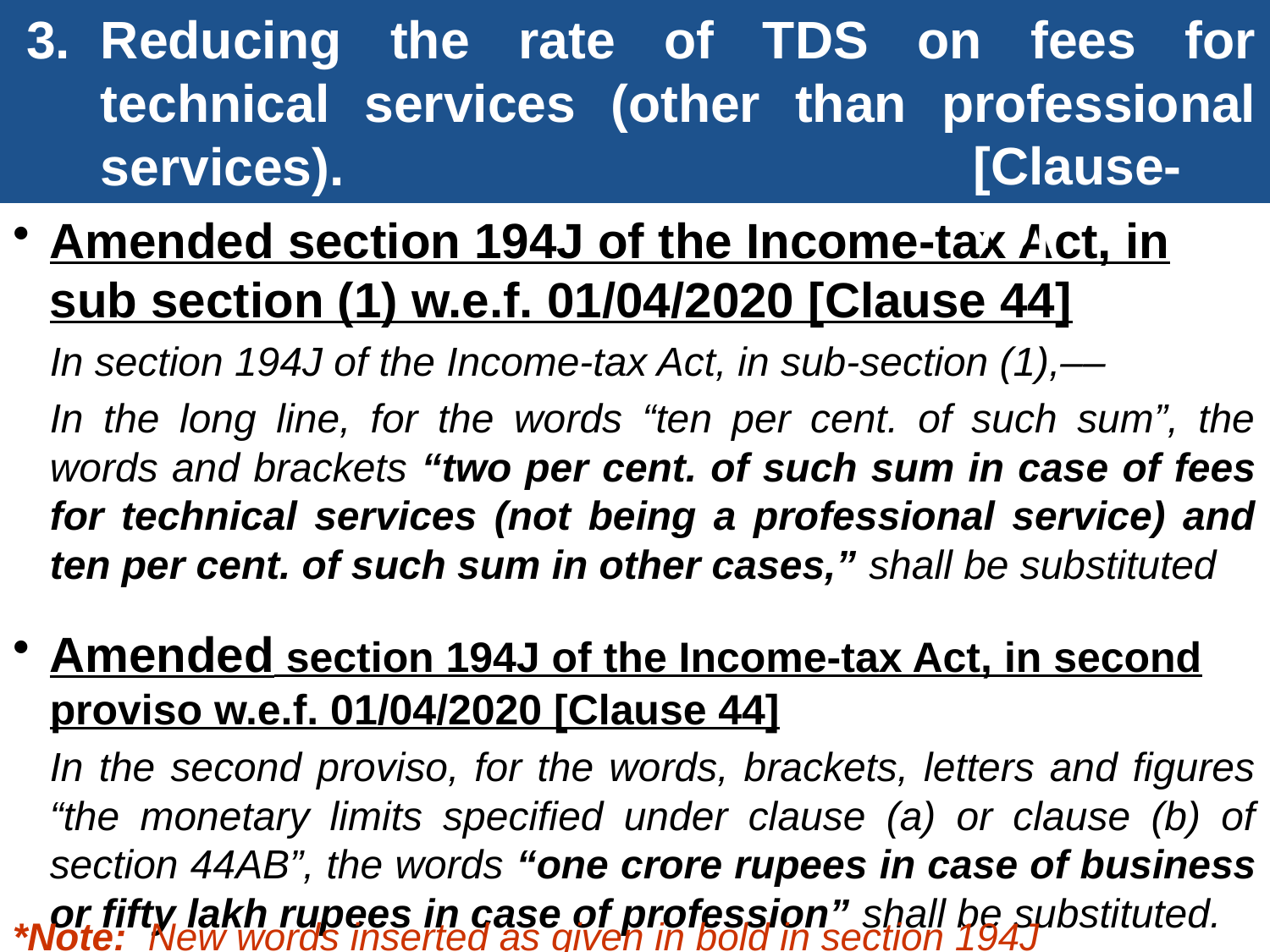

# Reducing the rate of TDS on fees for technical services (other than professional services).
[Clause-79]
Amended section 194J of the Income-tax Act, in sub section (1) w.e.f. 01/04/2020 [Clause 44]
In section 194J of the Income-tax Act, in sub-section (1),––
In the long line, for the words “ten per cent. of such sum”, the words and brackets “two per cent. of such sum in case of fees for technical services (not being a professional service) and ten per cent. of such sum in other cases,” shall be substituted

Amended section 194J of the Income-tax Act, in second proviso w.e.f. 01/04/2020 [Clause 44]
In the second proviso, for the words, brackets, letters and figures “the monetary limits specified under clause (a) or clause (b) of section 44AB”, the words “one crore rupees in case of business or fifty lakh rupees in case of profession” shall be substituted.
104
*Note:  New words inserted as given in bold in section 194J